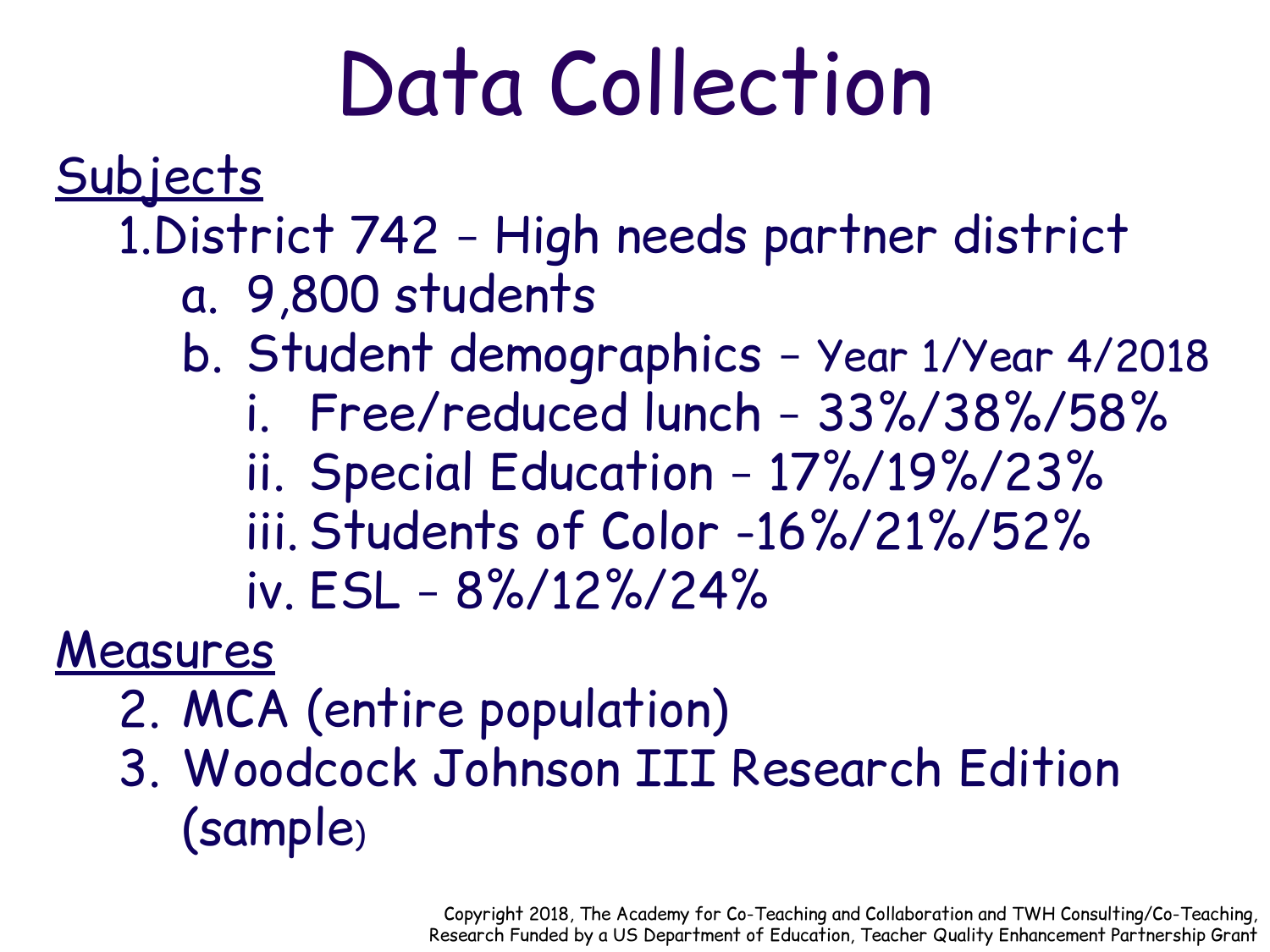

# Data Collection
Subjects
District 742 – High needs partner district
9,800 students
Student demographics – Year 1/Year 4/2018
Free/reduced lunch – 33%/38%/58%
Special Education – 17%/19%/23%
Students of Color -16%/21%/52%
ESL – 8%/12%/24%
Measures
MCA (entire population)
Woodcock Johnson III Research Edition (sample)

Copyright 2018, The Academy for Co-Teaching and Collaboration and TWH Consulting/Co-Teaching,
Research Funded by a US Department of Education, Teacher Quality Enhancement Partnership Grant